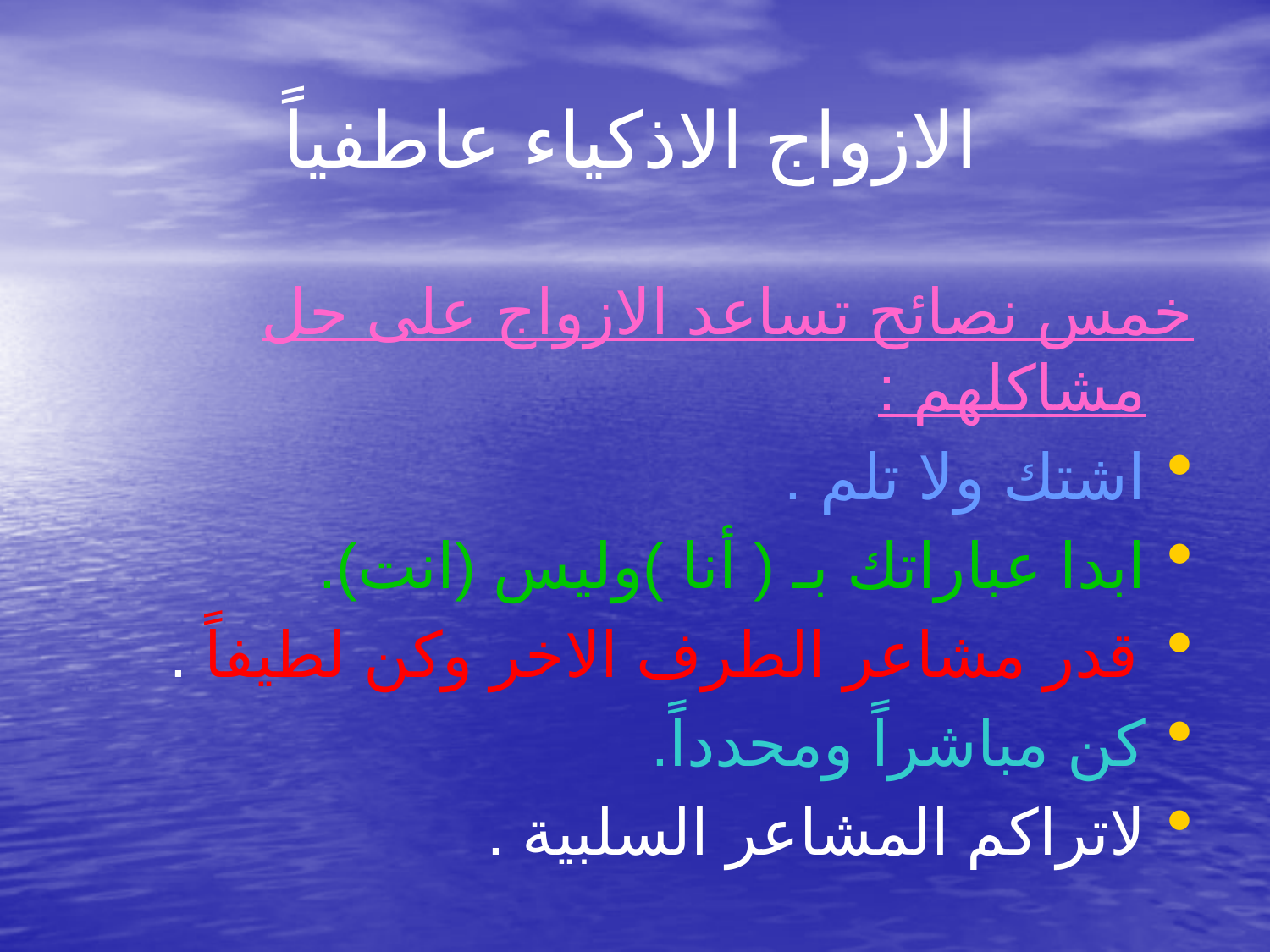

# الازواج الاذكياء عاطفياً
خمس نصائح تساعد الازواج على حل مشاكلهم :
اشتك ولا تلم .
ابدا عباراتك بـ ( أنا )وليس (انت).
قدر مشاعر الطرف الاخر وكن لطيفاً .
كن مباشراً ومحدداً.
لاتراكم المشاعر السلبية .